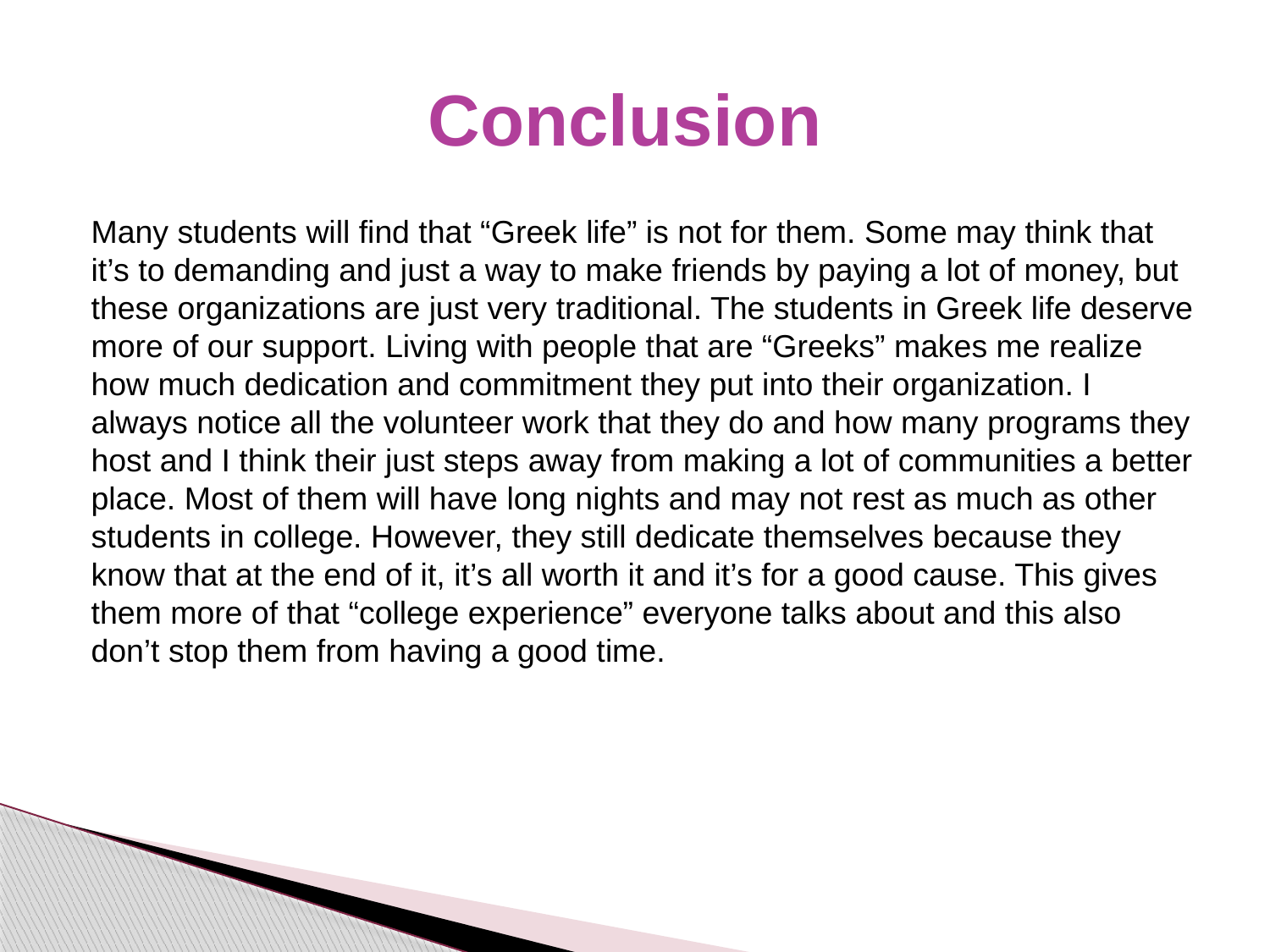

# Conclusion
Many students will find that “Greek life” is not for them. Some may think that it’s to demanding and just a way to make friends by paying a lot of money, but these organizations are just very traditional. The students in Greek life deserve more of our support. Living with people that are “Greeks” makes me realize how much dedication and commitment they put into their organization. I always notice all the volunteer work that they do and how many programs they host and I think their just steps away from making a lot of communities a better place. Most of them will have long nights and may not rest as much as other students in college. However, they still dedicate themselves because they know that at the end of it, it’s all worth it and it’s for a good cause. This gives them more of that “college experience” everyone talks about and this also don’t stop them from having a good time.